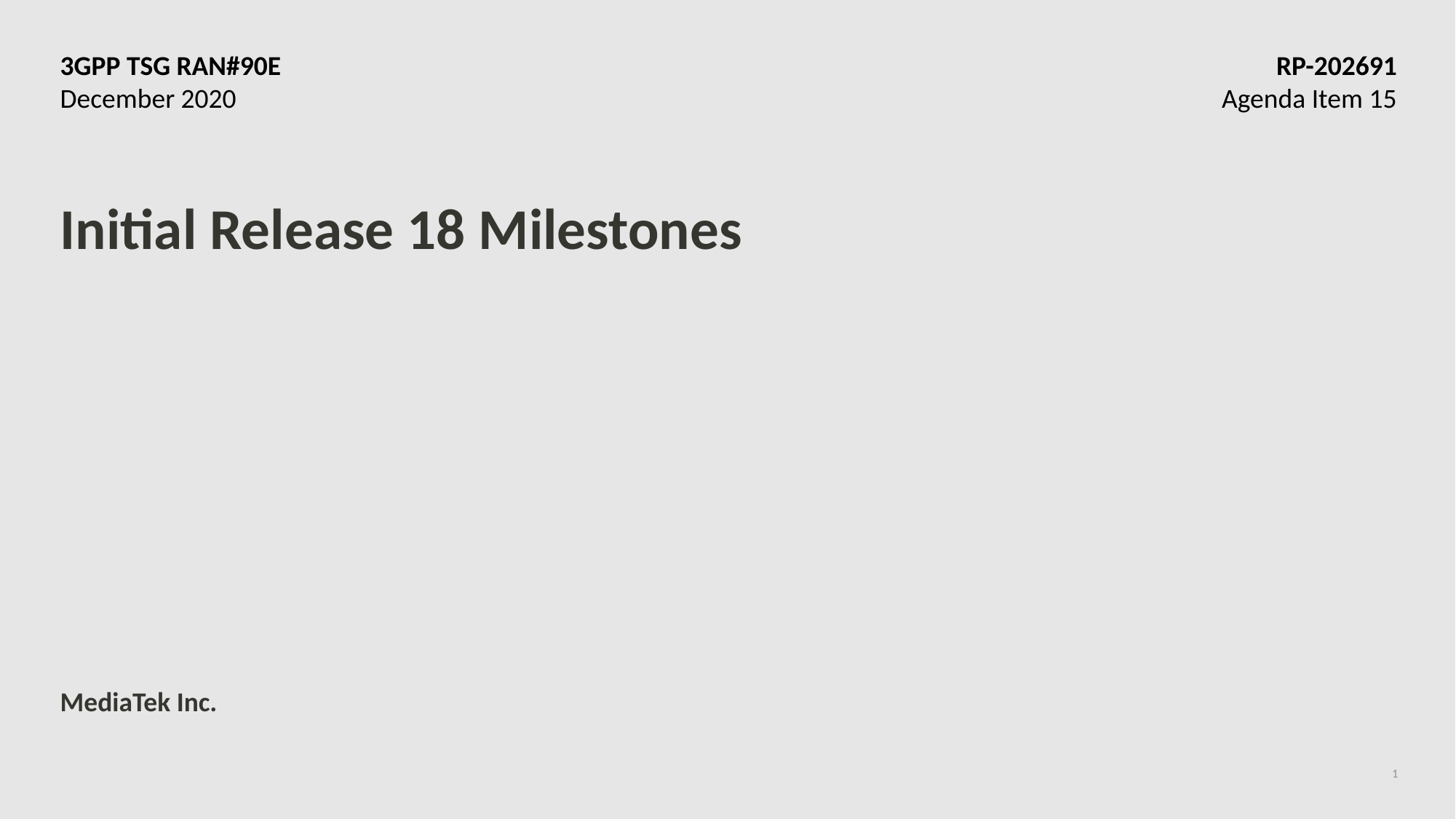

3GPP TSG RAN#90E	RP-202691
December 2020	Agenda Item 15
# Initial Release 18 Milestones

MediaTek Inc.
1